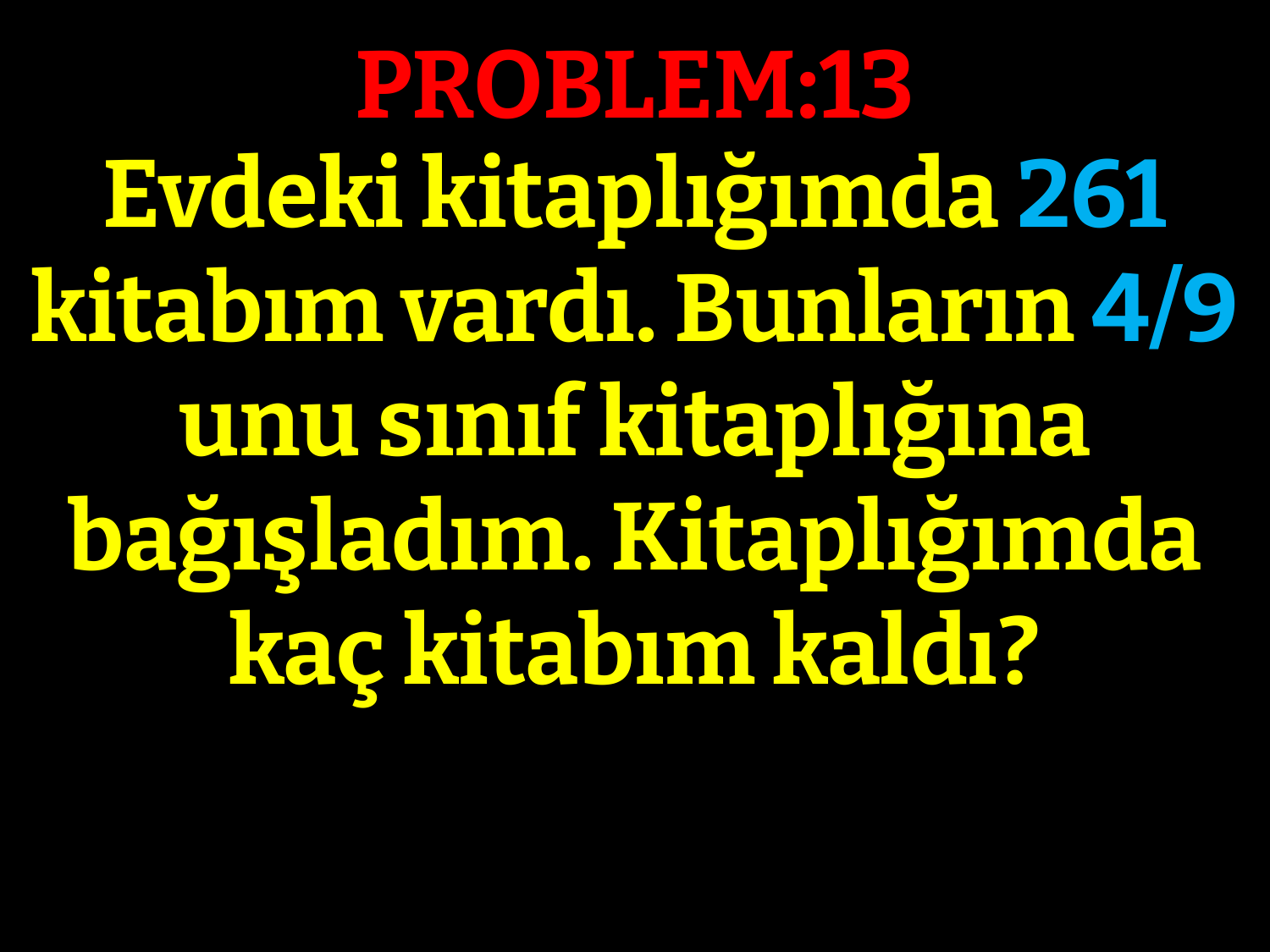

PROBLEM:13
Evdeki kitaplığımda 261 kitabım vardı. Bunların 4/9 unu sınıf kitaplığına bağışladım. Kitaplığımda kaç kitabım kaldı?
#